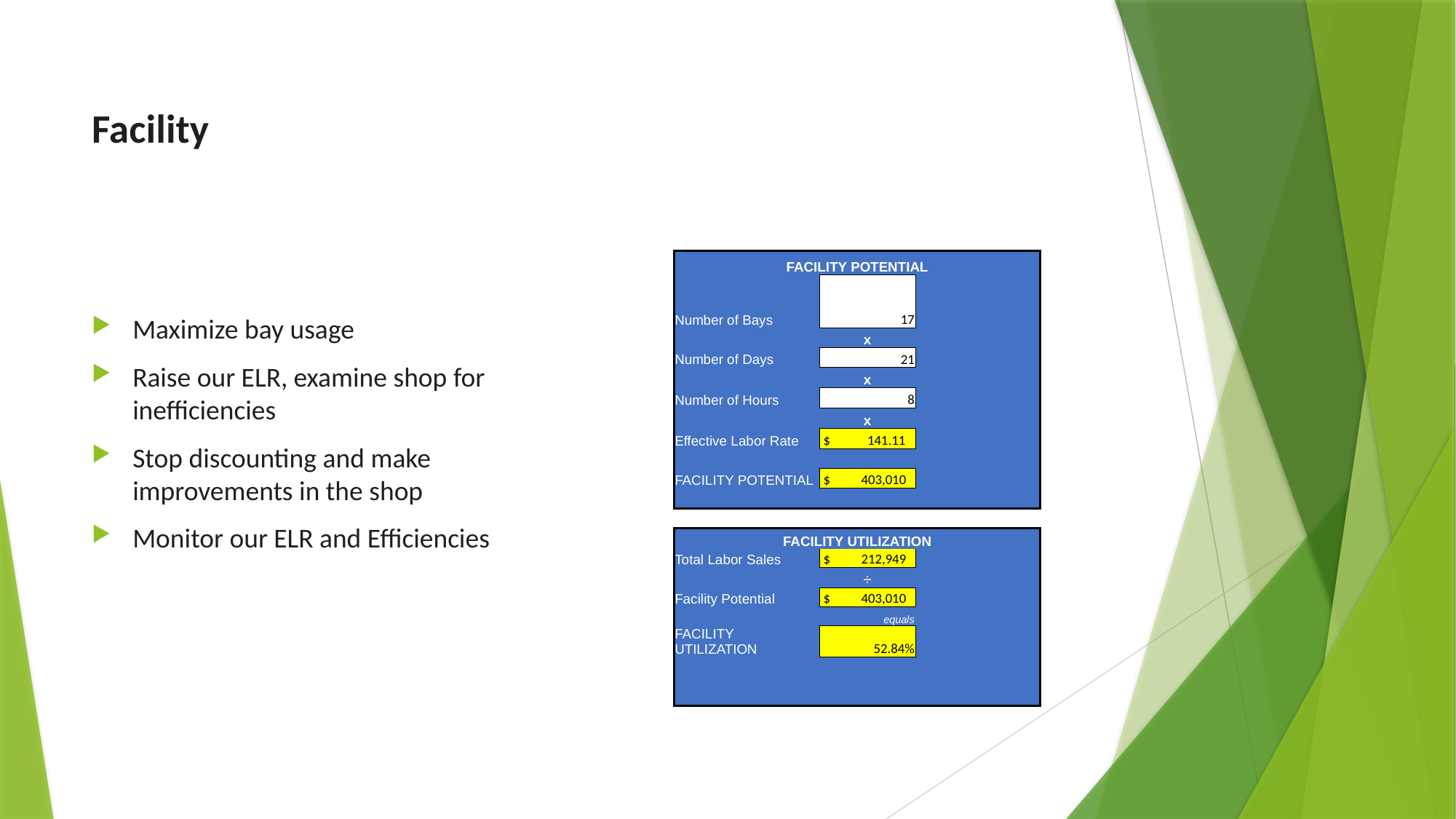

# Facility
| FACILITY POTENTIAL |  |  |  |
| --- | --- | --- | --- |
| Number of Bays | 17 |  |  |
|  | x |  |  |
| Number of Days | 21 |  |  |
|  | x |  |  |
| Number of Hours | 8 |  |  |
|  | x |  |  |
| Effective Labor Rate | $ 141.11 |  |  |
|  |  |  |  |
| FACILITY POTENTIAL | $ 403,010 |  |  |
|  |  |  |  |
|  |  |  |  |
| FACILITY UTILIZATION |  |  |  |
| Total Labor Sales | $ 212,949 |  |  |
|  | ÷ |  |  |
| Facility Potential | $ 403,010 |  |  |
|  | equals |  |  |
| FACILITY UTILIZATION | 52.84% |  |  |
|  |  |  |  |
|  |  |  |  |
|  |  |  |  |

Maximize bay usage
Raise our ELR, examine shop for inefficiencies
Stop discounting and make improvements in the shop
Monitor our ELR and Efficiencies